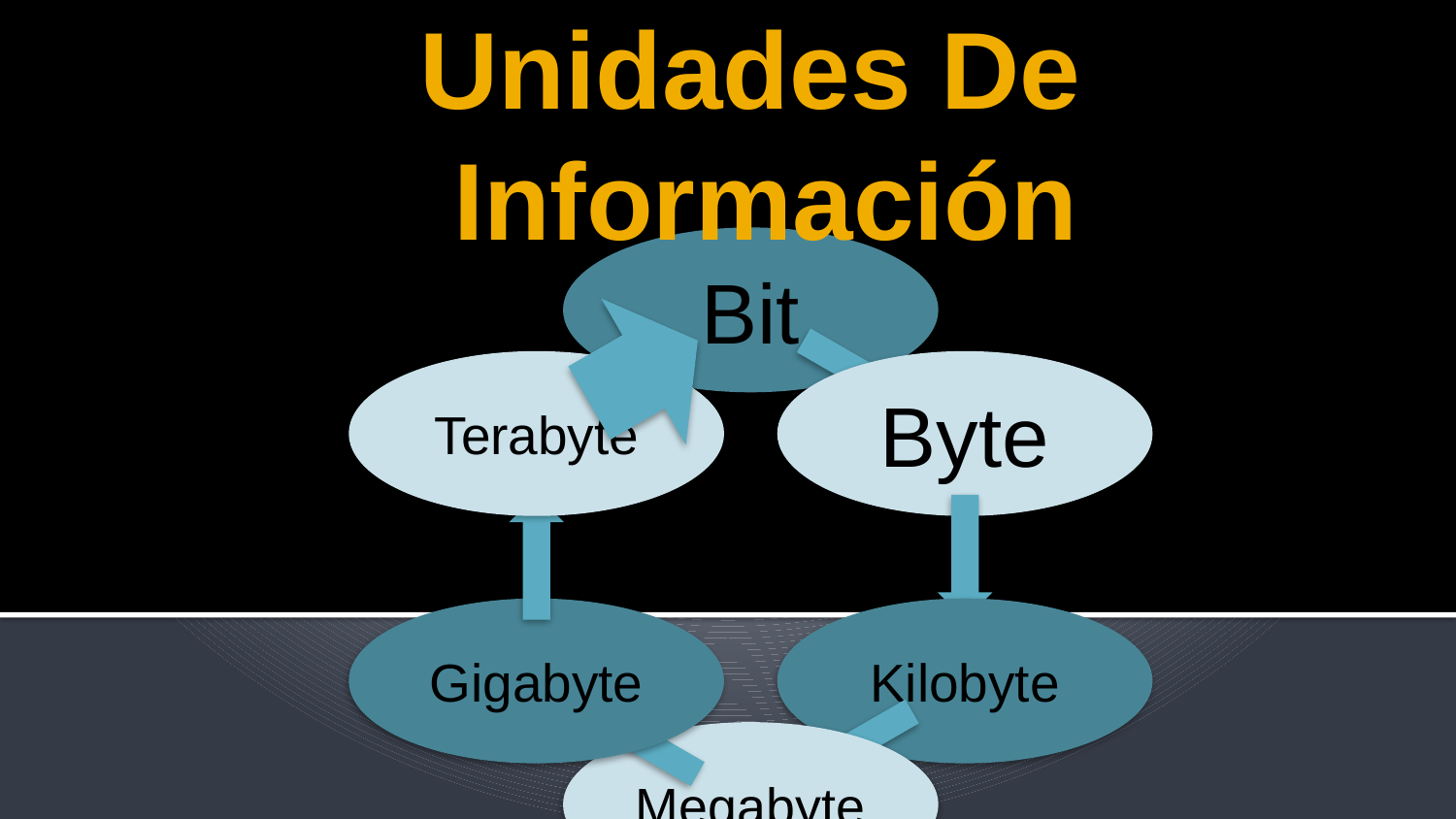

# Unidades De Información
Bit
Byte
Kilobyte
Gigabyte
Terabyte